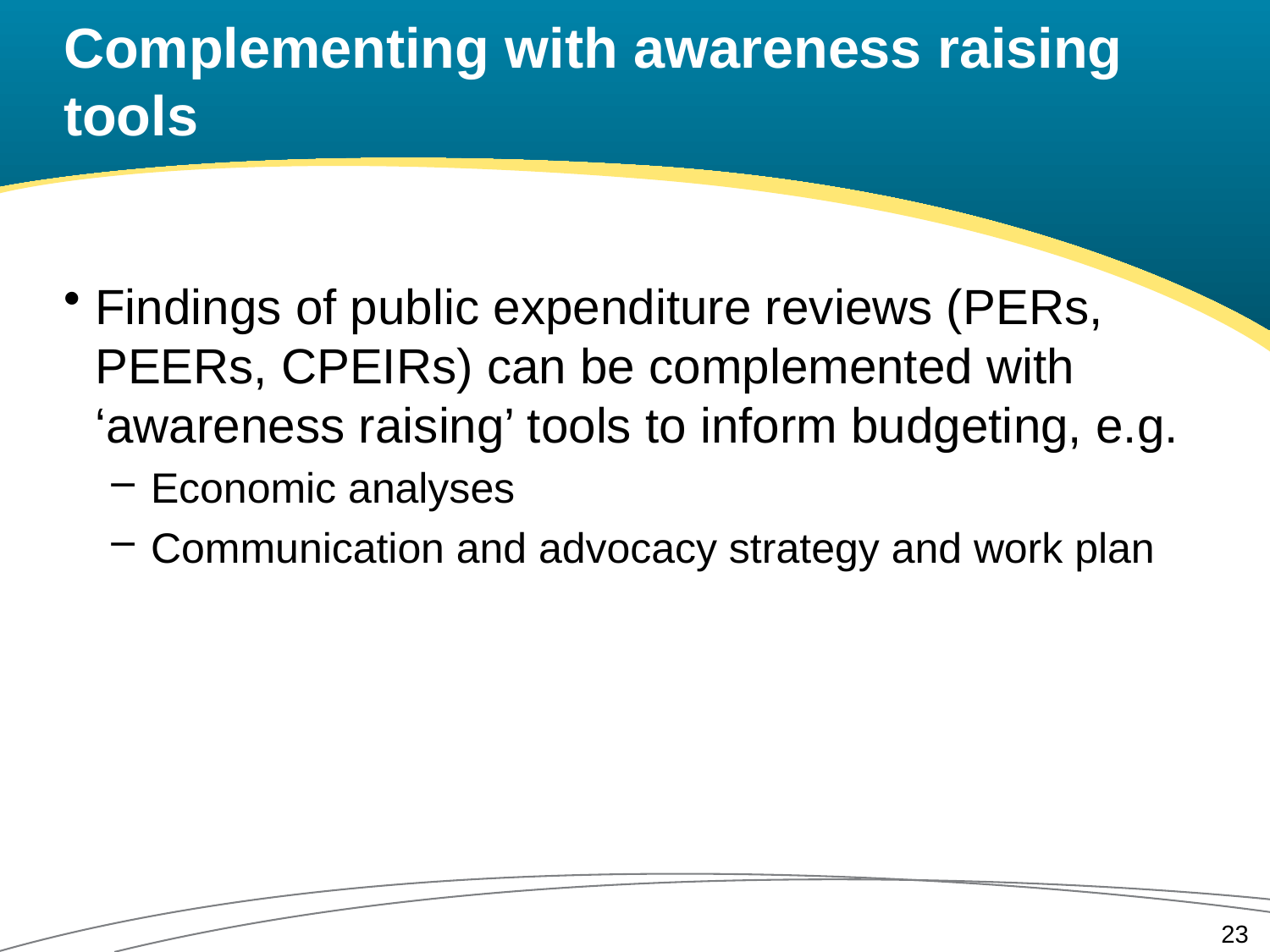

# Complementing with awareness raising tools
Findings of public expenditure reviews (PERs, PEERs, CPEIRs) can be complemented with ‘awareness raising’ tools to inform budgeting, e.g.
Economic analyses
Communication and advocacy strategy and work plan
23